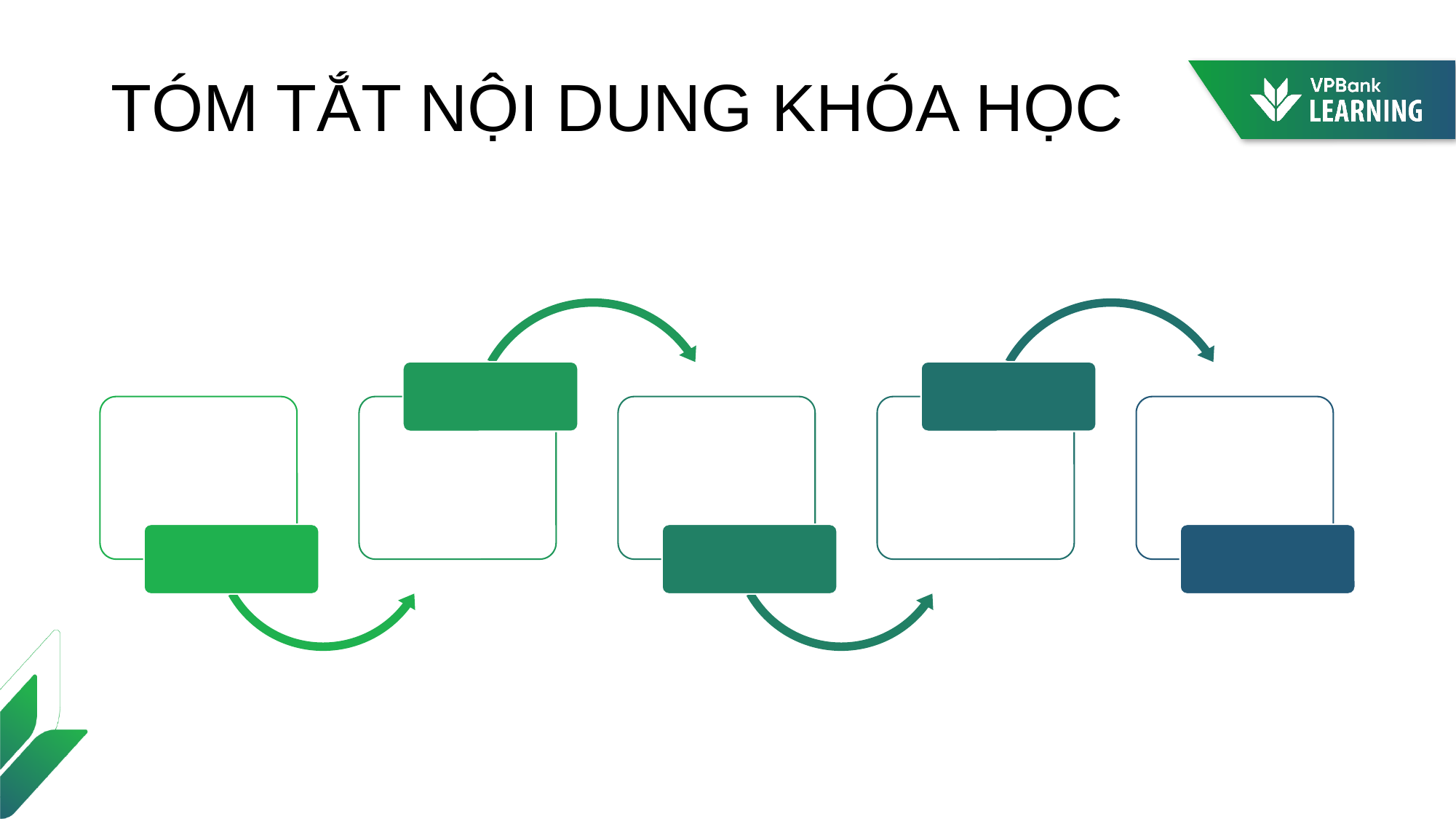

# TÓM TẮT NỘI DUNG KHÓA HỌC